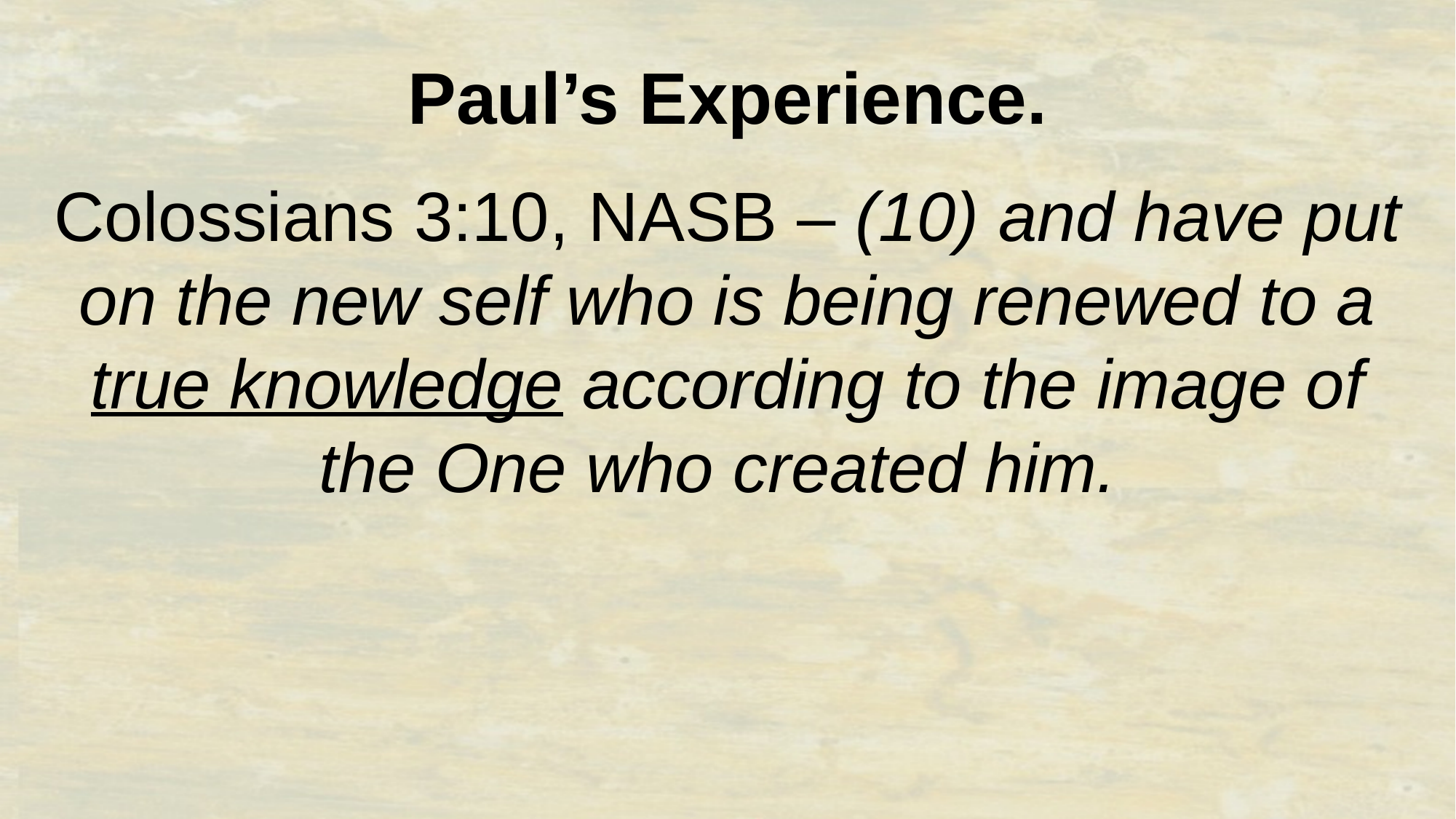

Paul’s Experience.

Colossians 3:10, NASB – (10) and have put on the new self who is being renewed to a true knowledge according to the image of the One who created him.